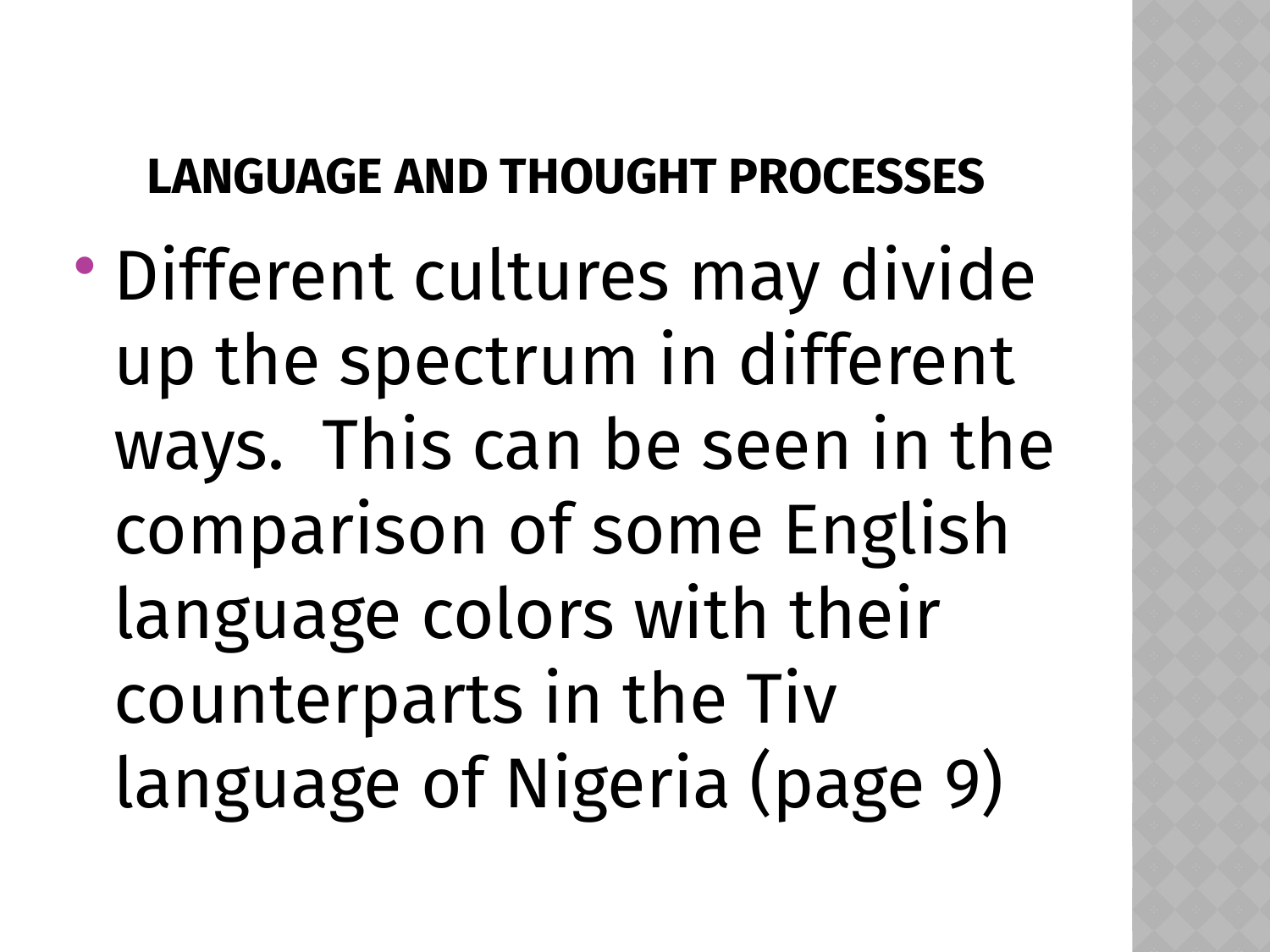

# Language and thought processes
Different cultures may divide up the spectrum in different ways.  This can be seen in the comparison of some English language colors with their counterparts in the Tiv language of Nigeria (page 9)